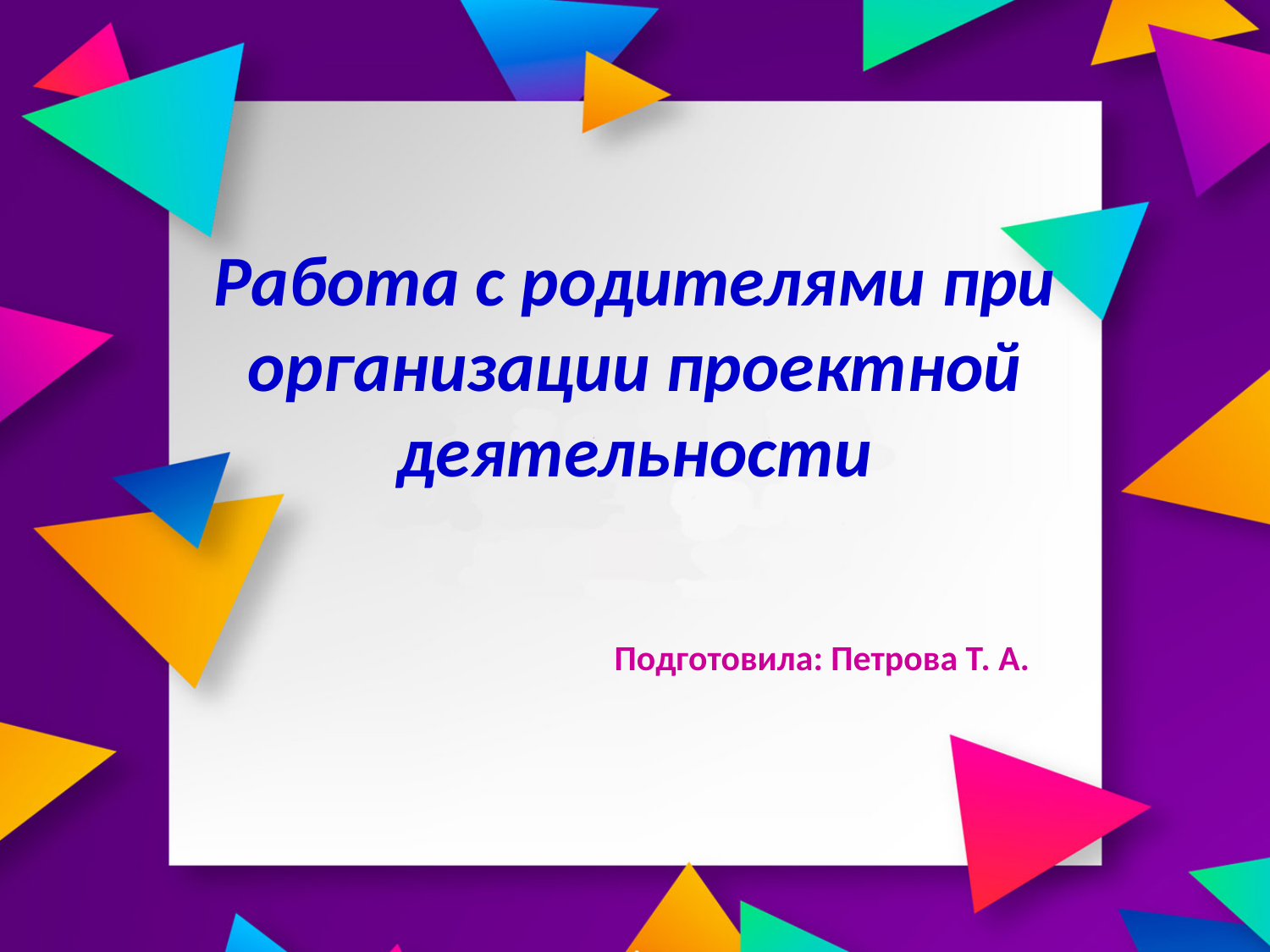

# Работа с родителями при организации проектной деятельности

                                                    Подготовила: Петрова Т. А.